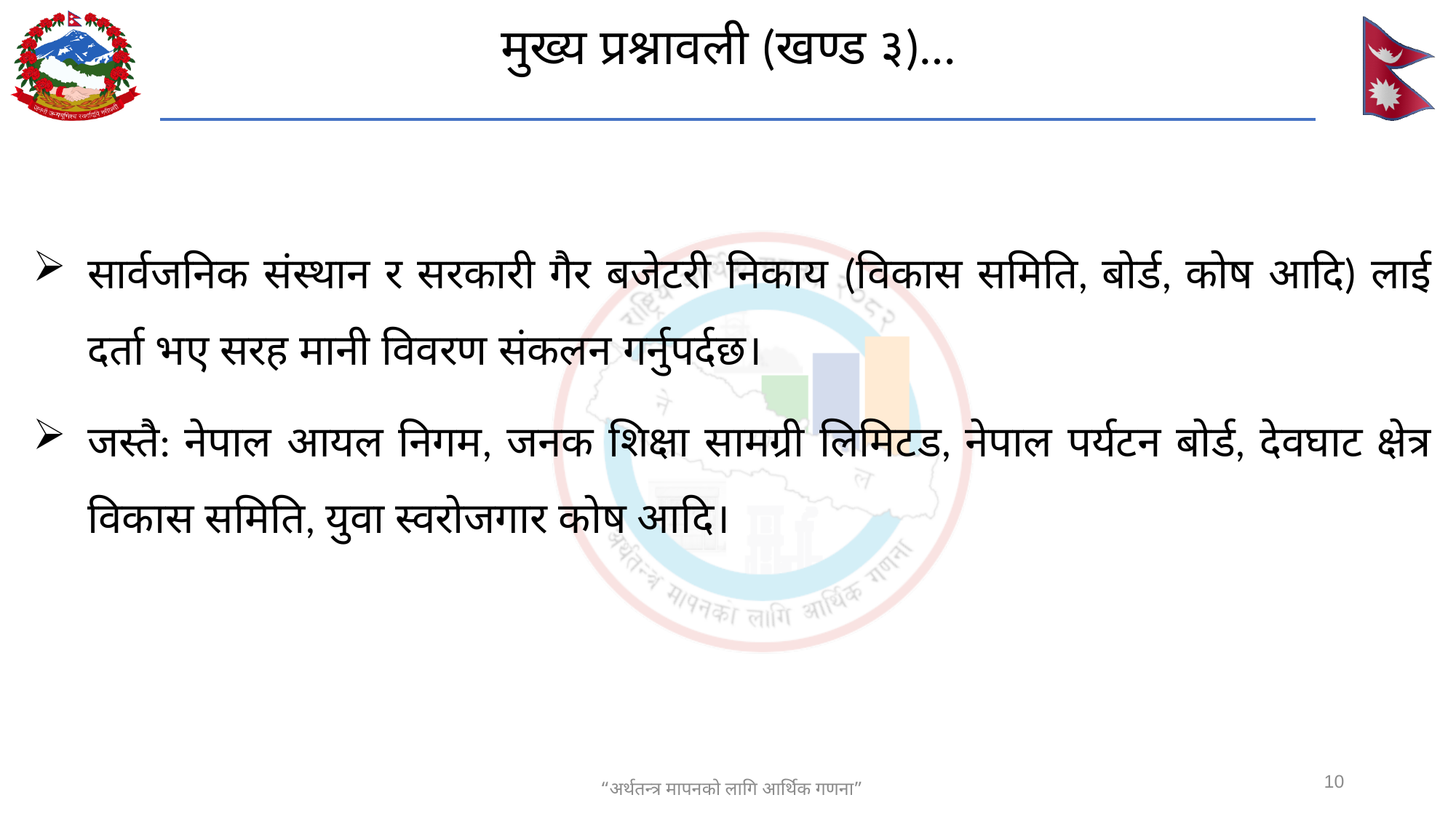

# मुख्य प्रश्नावली (खण्ड ३)…
सार्वजनिक संस्थान र सरकारी गैर बजेटरी निकाय (विकास समिति, बोर्ड, कोष आदि) लाई दर्ता भए सरह मानी विवरण संकलन गर्नुपर्दछ।
जस्तै: नेपाल आयल निगम, जनक शिक्षा सामग्री लिमिटड, नेपाल पर्यटन बोर्ड, देवघाट क्षेत्र विकास समिति, युवा स्वरोजगार कोष आदि।

10
“अर्थतन्त्र मापनको लागि आर्थिक गणना”